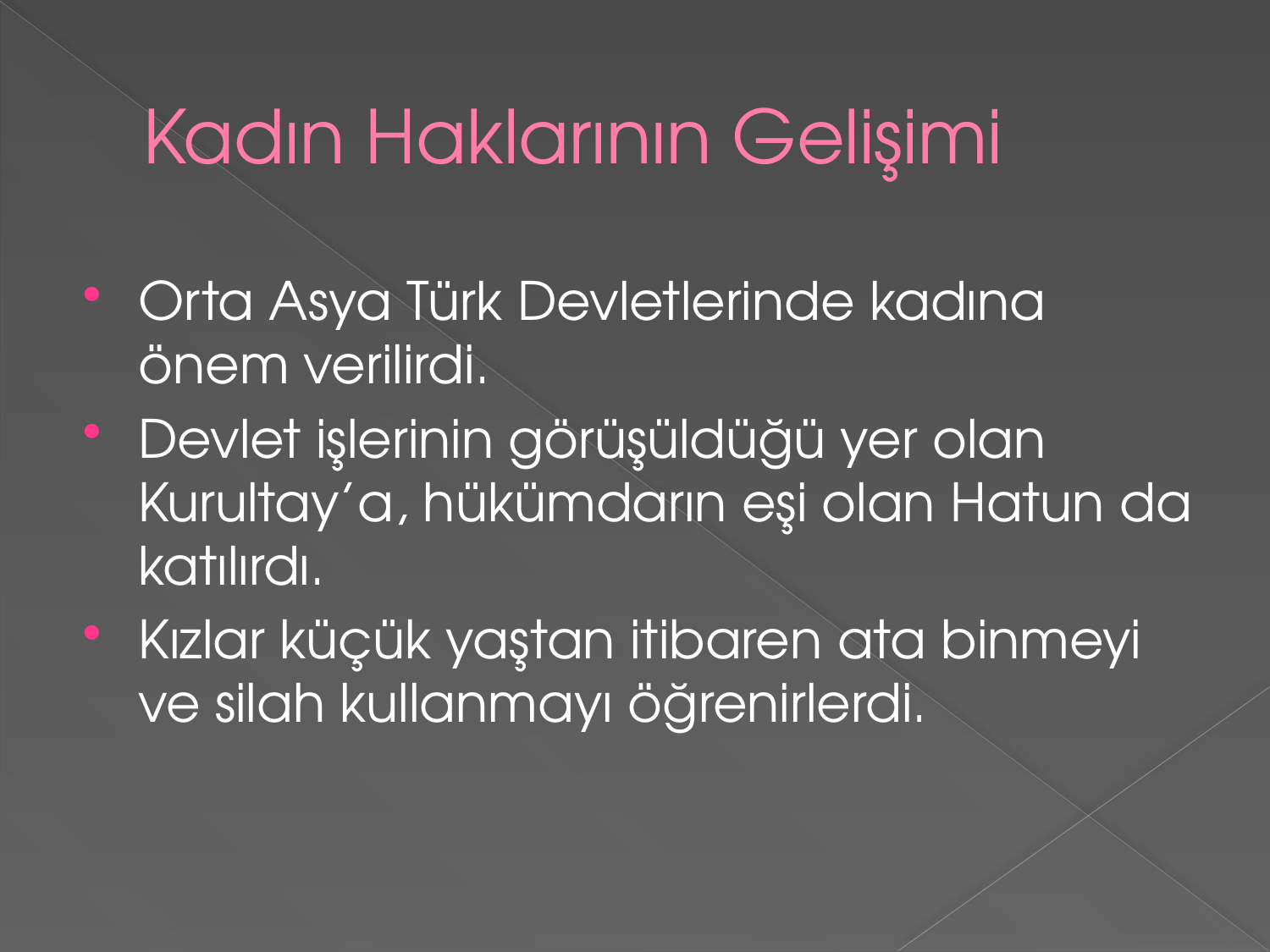

# Kadın Haklarının Gelişimi
Orta Asya Türk Devletlerinde kadına önem verilirdi.
Devlet işlerinin görüşüldüğü yer olan Kurultay’a, hükümdarın eşi olan Hatun da katılırdı.
Kızlar küçük yaştan itibaren ata binmeyi ve silah kullanmayı öğrenirlerdi.